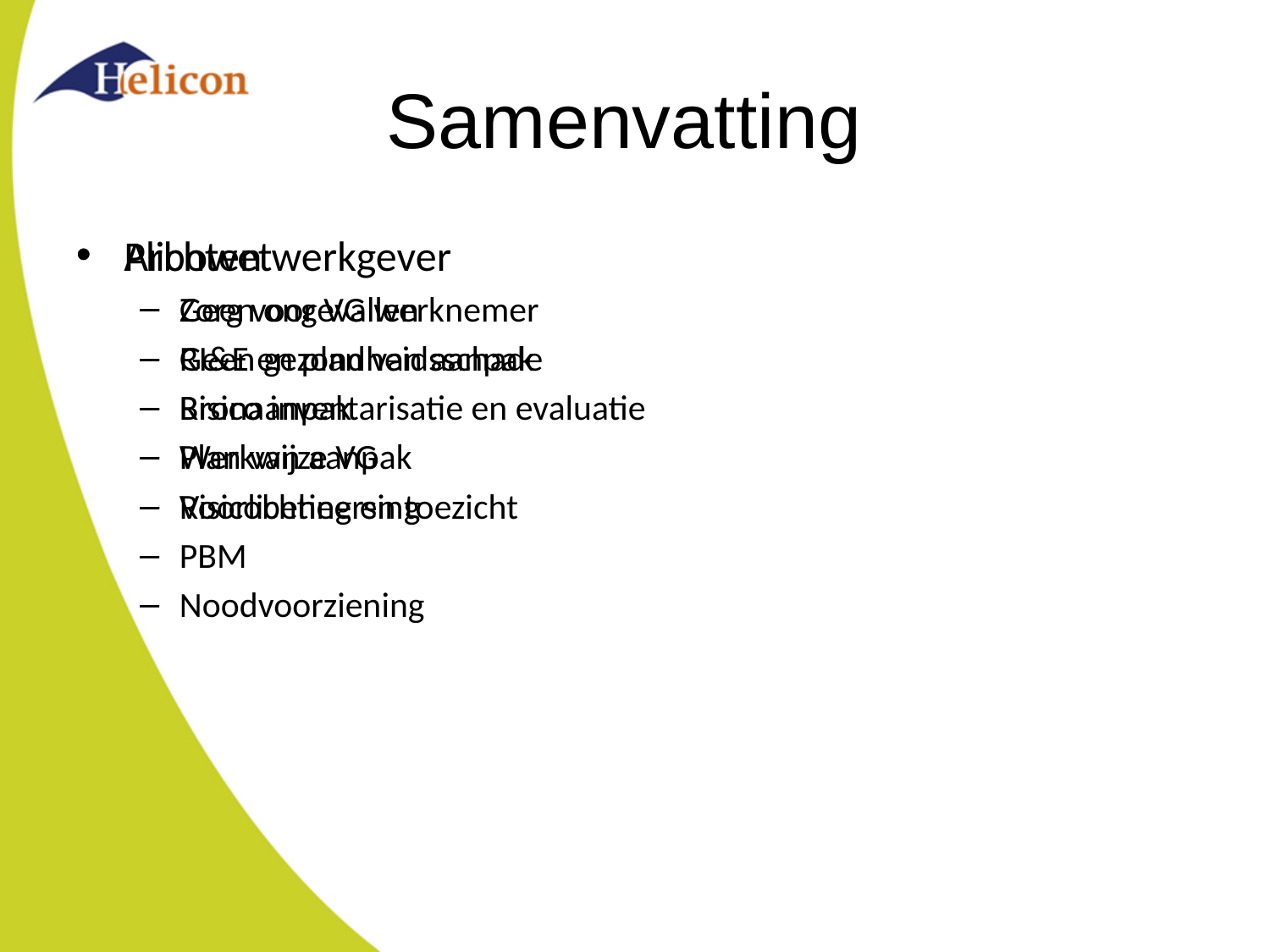

# Samenvatting
Arbowet
Geen ongevallen
Geen gezondheidsschade
Risico inventarisatie en evaluatie
Plan van aanpak
Risicobeheersing
Plichten werkgever
Zorg voor VG werknemer
RI&E en plan van aanpak
Bronaanpak
Werkwijze VG
Voorlichting en toezicht
PBM
Noodvoorziening